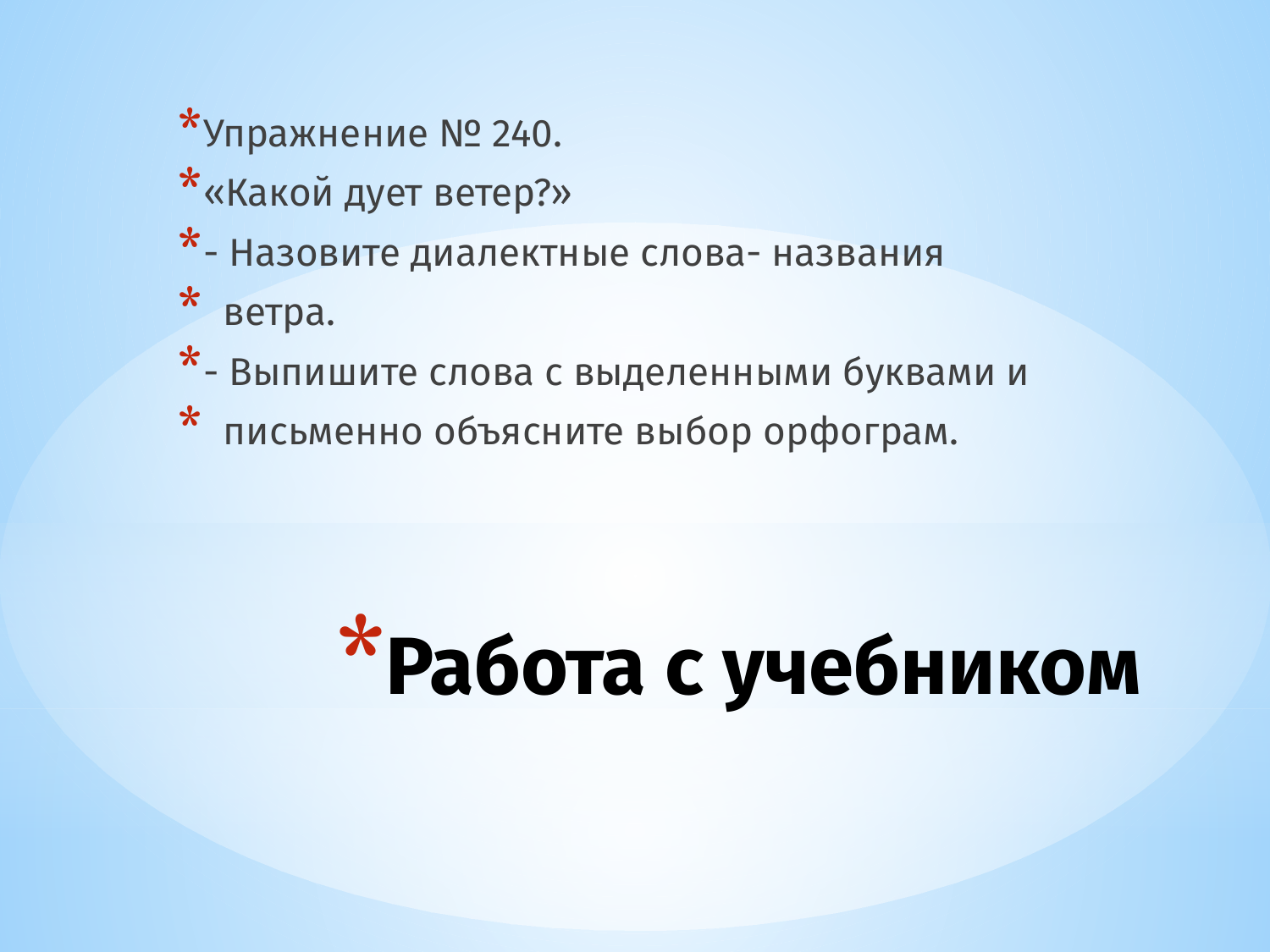

Упражнение № 240.
«Какой дует ветер?»
- Назовите диалектные слова- названия
  ветра.
- Выпишите слова с выделенными буквами и
  письменно объясните выбор орфограм.
# Работа с учебником